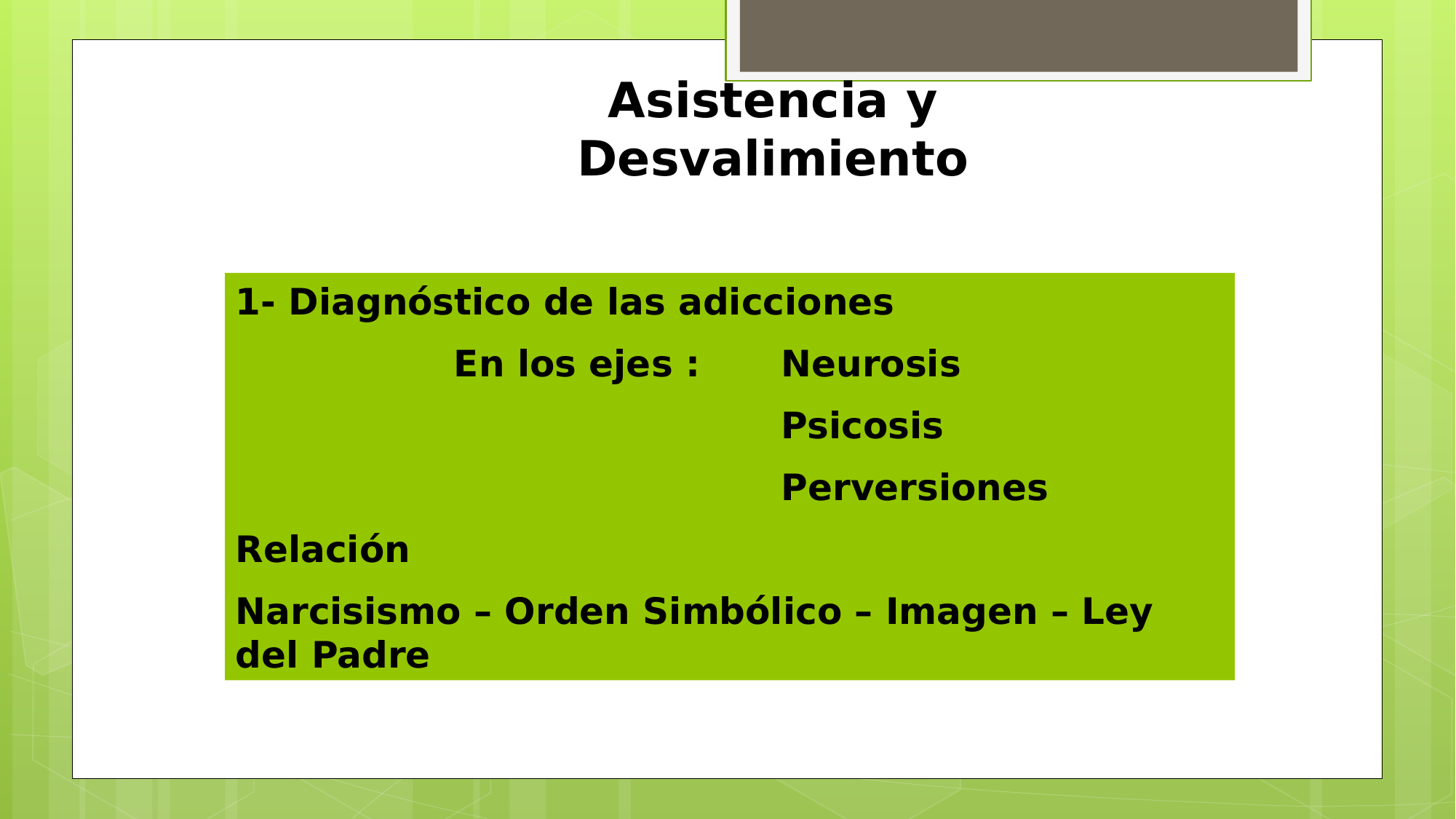

Asistencia y Desvalimiento
1- Diagnóstico de las adicciones
		En los ejes :	Neurosis
					Psicosis
					Perversiones
Relación
Narcisismo – Orden Simbólico – Imagen – Ley del Padre